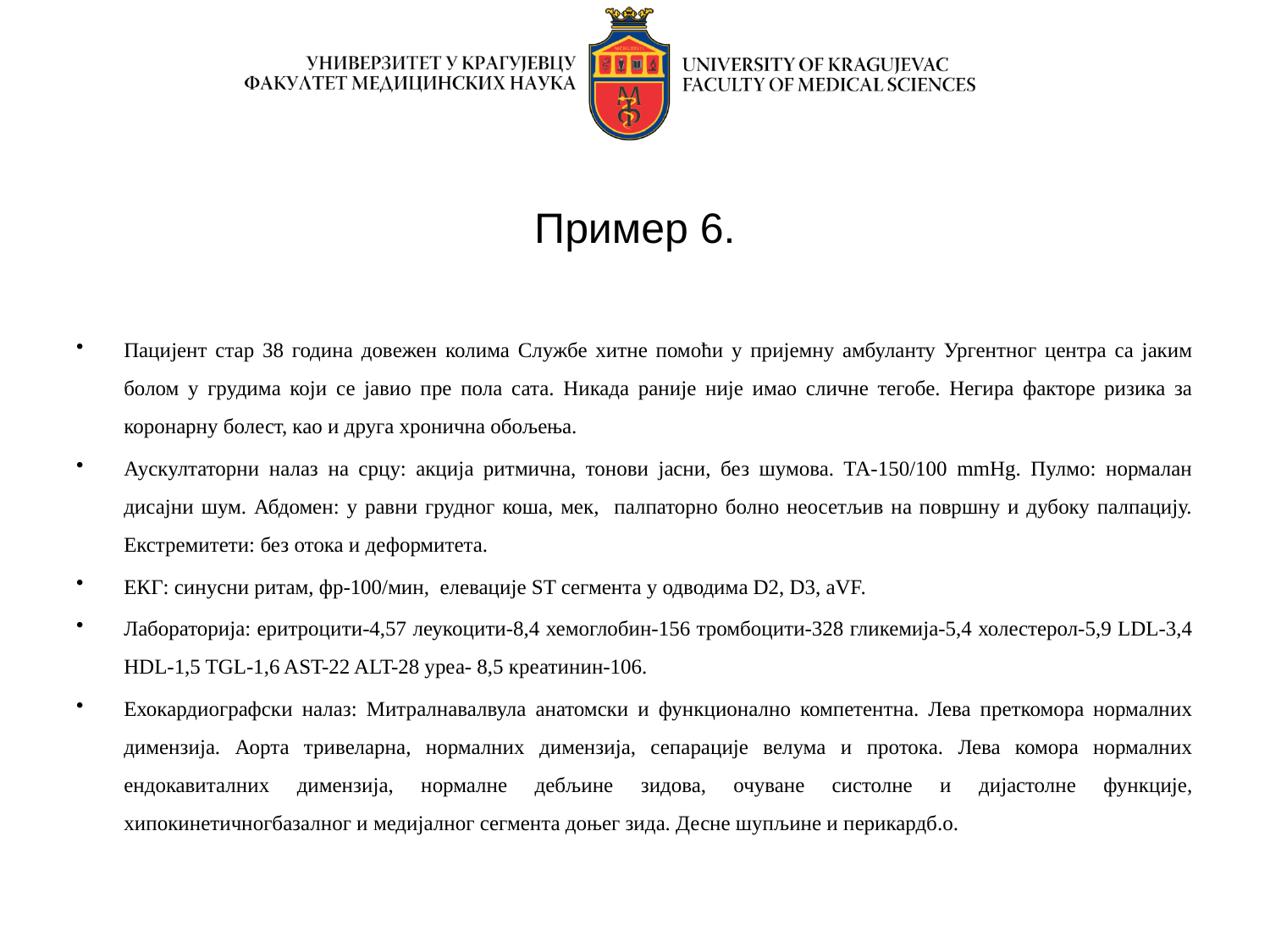

# Пример 6.
Пацијент стар 38 година довежен колима Службе хитне помоћи у пријемну амбуланту Ургентног центра са јаким болом у грудима који се јавио пре пола сата. Никада раније није имао сличне тегобе. Негира факторе ризика за коронарну болест, као и друга хронична обољења.
Аускултаторни налаз на срцу: акција ритмична, тонови јасни, без шумова. ТА-150/100 mmHg. Пулмо: нормалан дисајни шум. Абдомен: у равни грудног коша, мек,  палпаторно болно неосетљив на површну и дубоку палпацију. Екстремитети: без отока и деформитета.
ЕКГ: синусни ритам, фр-100/мин,  елевације ST сегмента у одводима D2, D3, aVF.
Лабораторија: еритроцити-4,57 леукоцити-8,4 хемоглобин-156 тромбоцити-328 гликемија-5,4 холестерол-5,9 LDL-3,4 HDL-1,5 TGL-1,6 AST-22 ALT-28 уреа- 8,5 креатинин-106.
Ехокардиографски налаз: Митралнавалвула анатомски и функционално компетентна. Лева преткомора нормалних димензија. Аорта тривеларна, нормалних димензија, сепарације велума и протока. Лева комора нормалних ендокавиталних димензија, нормалне дебљине зидова, очуване систолне и дијастолне функције, хипокинетичногбазалног и медијалног сегмента доњег зида. Десне шупљине и перикардб.о.